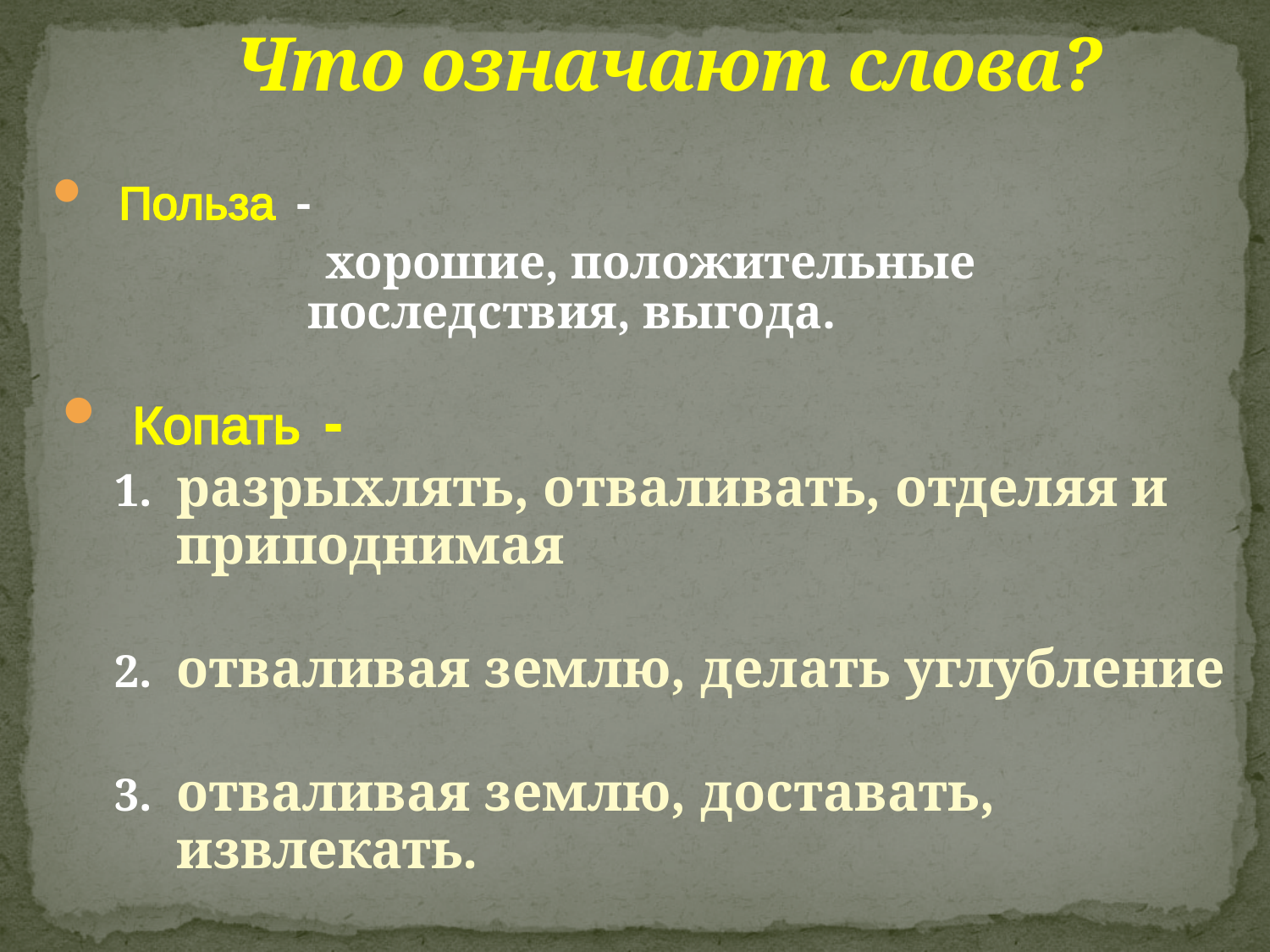

Что означают слова?
Польза  -
       хорошие, положительные          последствия, выгода.
Копать  -
разрыхлять, отваливать, отделяя и приподнимая

отваливая землю, делать углубление

отваливая землю, доставать, извлекать.